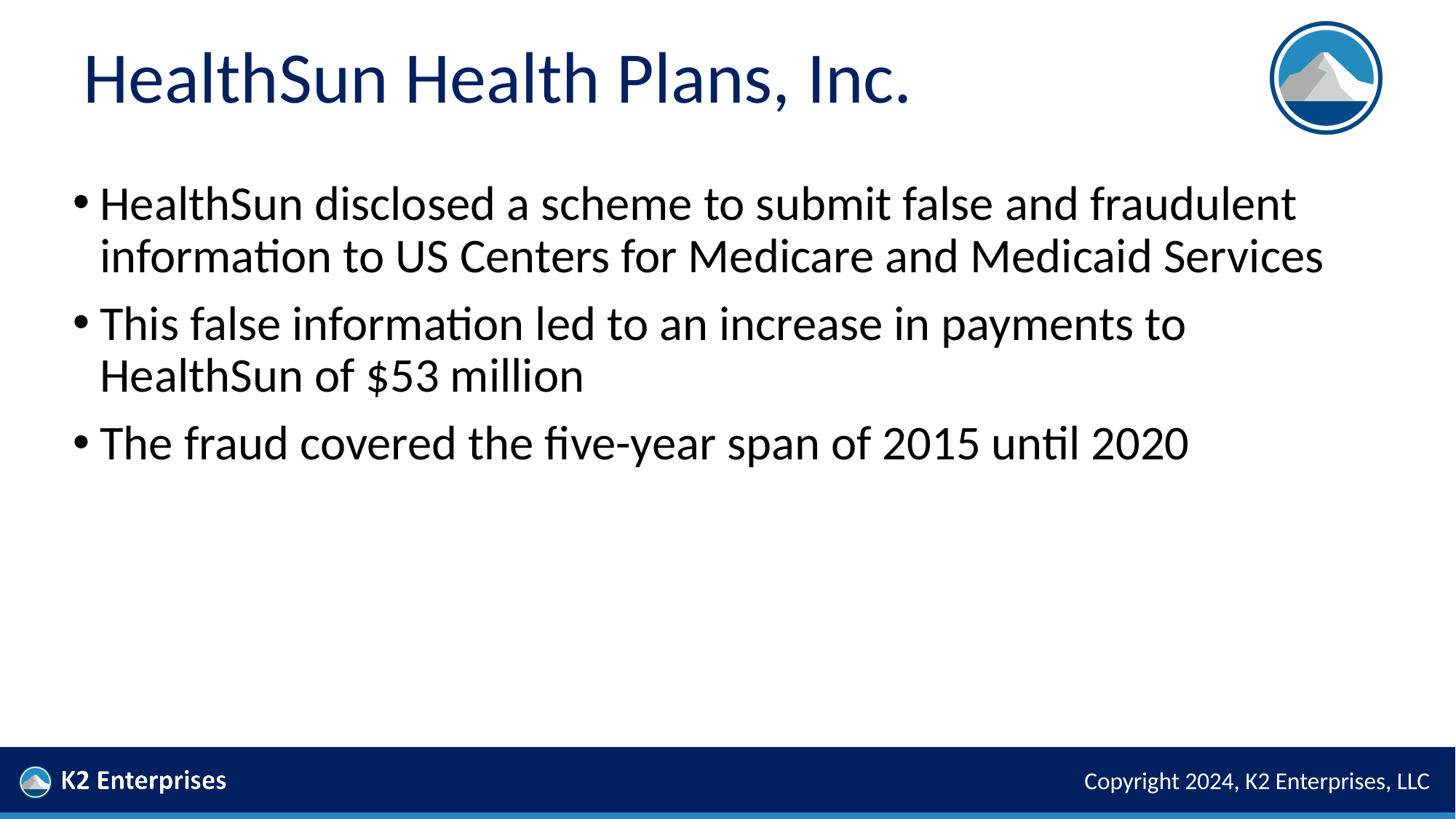

# HealthSun Health Plans, Inc.
HealthSun disclosed a scheme to submit false and fraudulent information to US Centers for Medicare and Medicaid Services
This false information led to an increase in payments to HealthSun of $53 million
The fraud covered the five-year span of 2015 until 2020